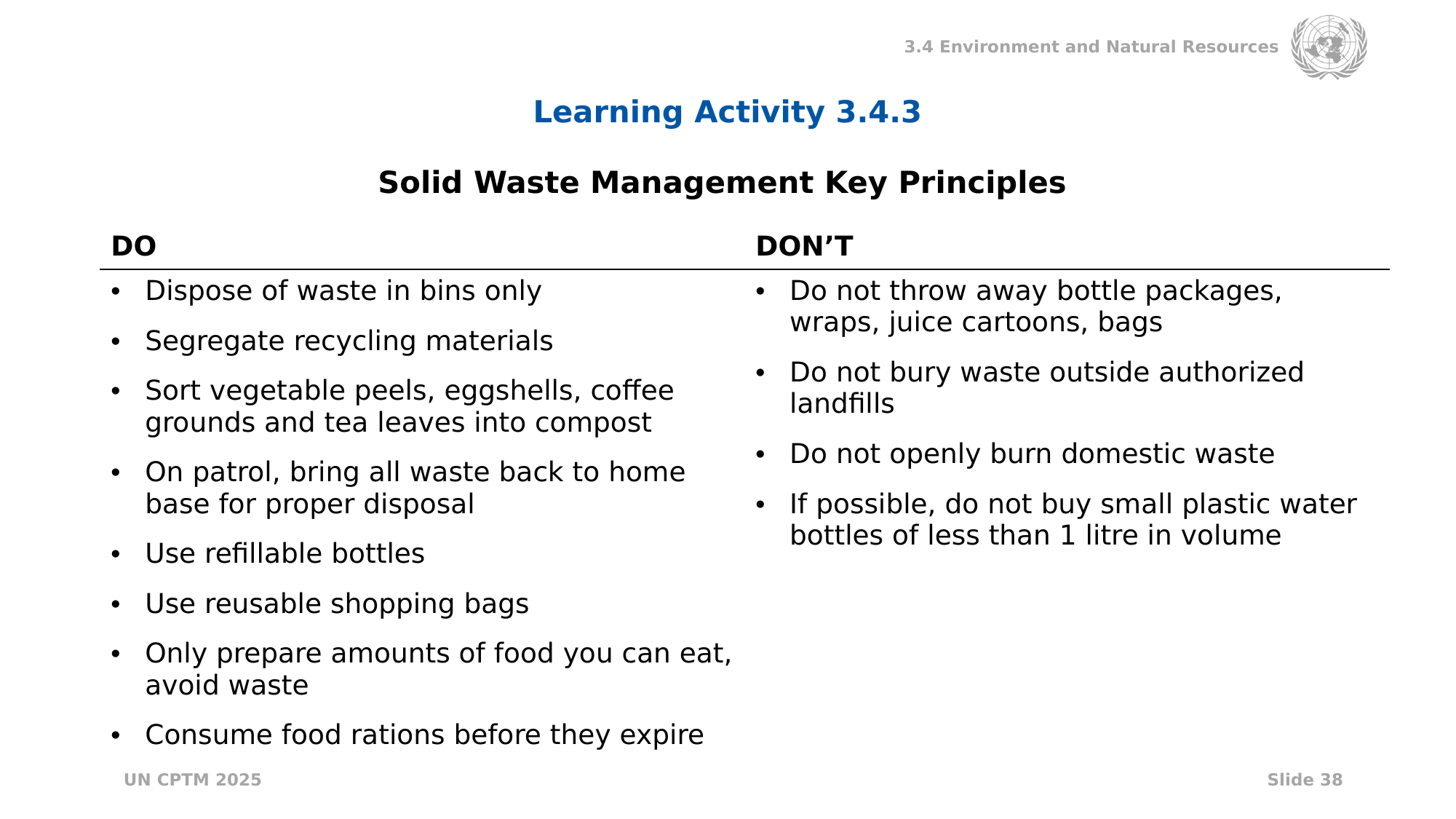

Learning Activity 3.4.3
Solid Waste Management Key Principles
| DO | DON’T |
| --- | --- |
| Dispose of waste in bins only Segregate recycling materials Sort vegetable peels, eggshells, coffee grounds and tea leaves into compost On patrol, bring all waste back to home base for proper disposal Use refillable bottles Use reusable shopping bags Only prepare amounts of food you can eat, avoid waste Consume food rations before they expire | Do not throw away bottle packages, wraps, juice cartoons, bags Do not bury waste outside authorized landfills Do not openly burn domestic waste If possible, do not buy small plastic water bottles of less than 1 litre in volume |